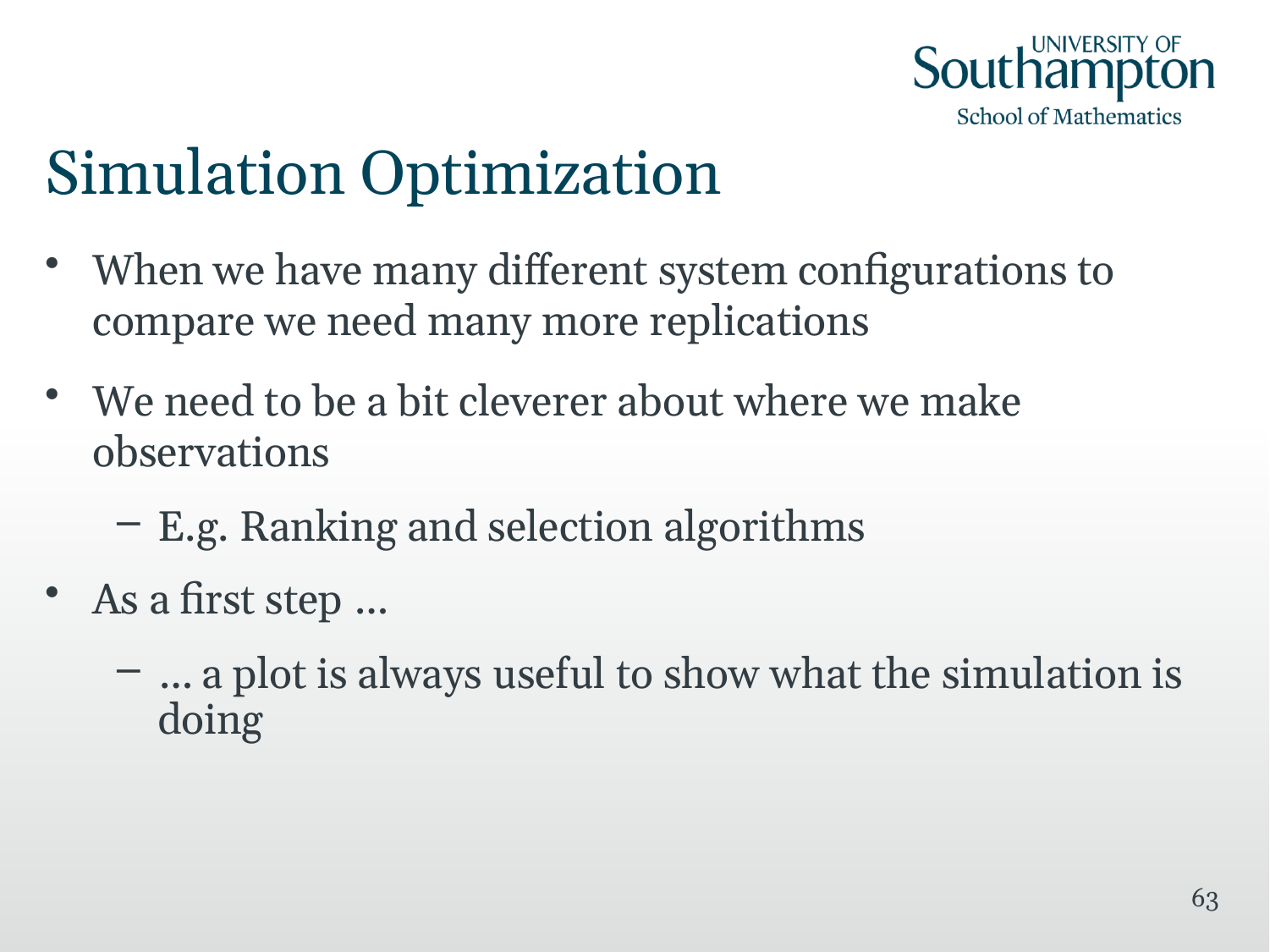

# Simulation Optimization
When we have many different system configurations to compare we need many more replications
We need to be a bit cleverer about where we make observations
E.g. Ranking and selection algorithms
As a first step …
… a plot is always useful to show what the simulation is doing
63